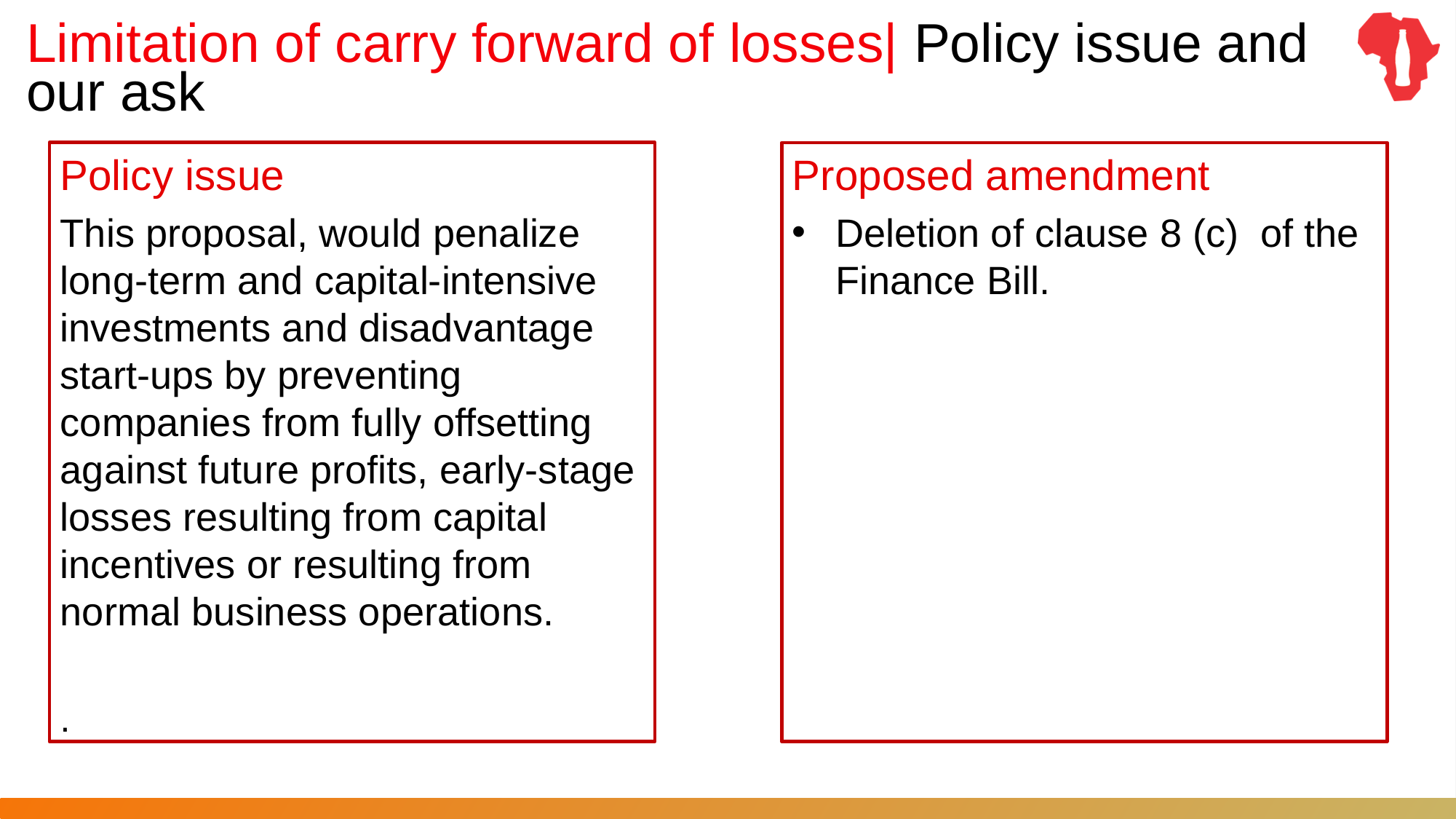

# Limitation of carry forward of losses| Policy issue and our ask

Policy issue
This proposal, would penalize long-term and capital-intensive investments and disadvantage start-ups by preventing companies from fully offsetting against future profits, early-stage losses resulting from capital incentives or resulting from normal business operations.

.
Proposed amendment
Deletion of clause 8 (c)  of the Finance Bill.